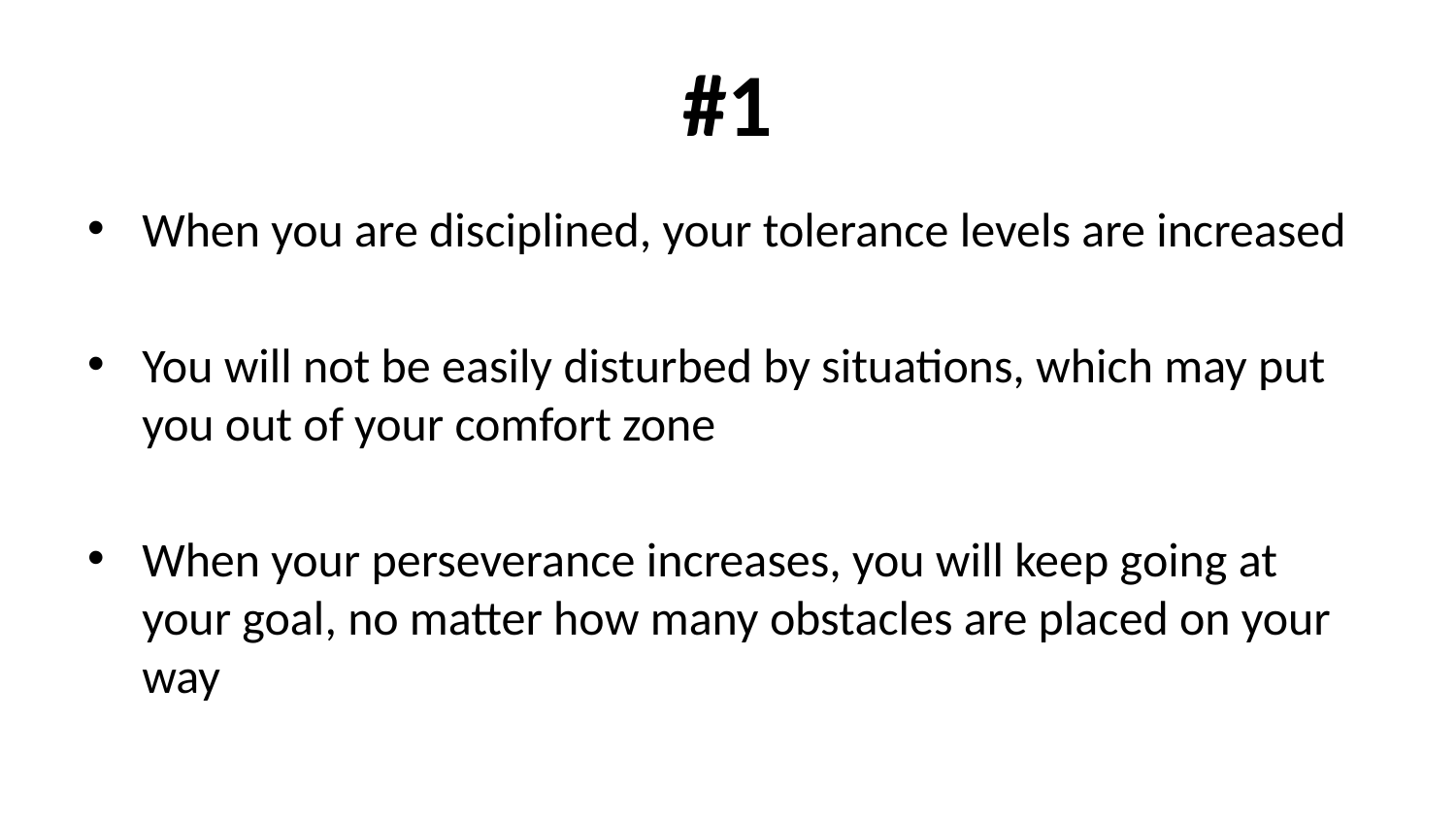

# #1
When you are disciplined, your tolerance levels are increased

You will not be easily disturbed by situations, which may put you out of your comfort zone

When your perseverance increases, you will keep going at your goal, no matter how many obstacles are placed on your way